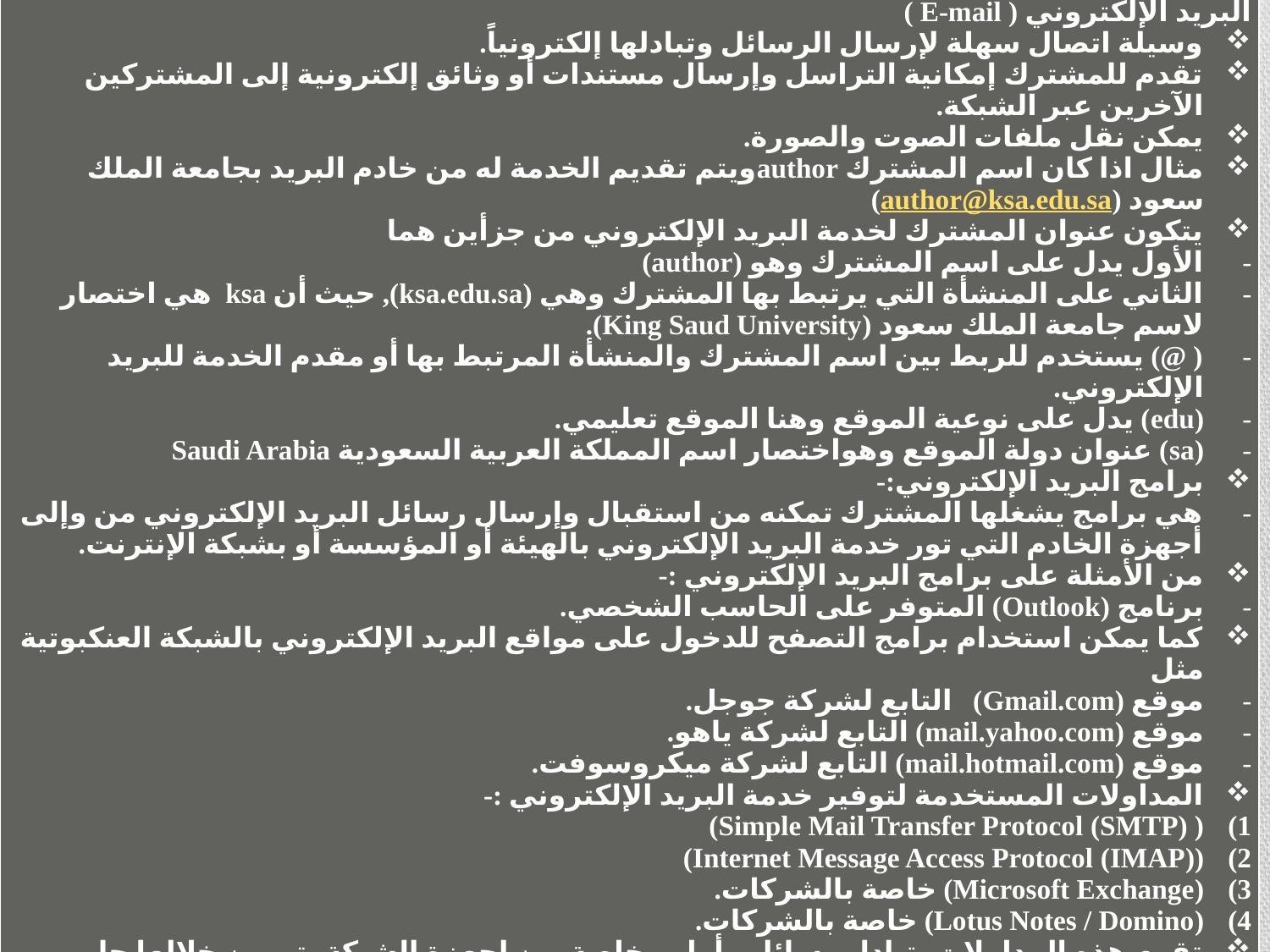

| البريد الإلكتروني ( E-mail ) وسيلة اتصال سهلة لإرسال الرسائل وتبادلها إلكترونياً. تقدم للمشترك إمكانية التراسل وإرسال مستندات أو وثائق إلكترونية إلى المشتركين الآخرين عبر الشبكة. يمكن نقل ملفات الصوت والصورة. مثال اذا كان اسم المشترك authorويتم تقديم الخدمة له من خادم البريد بجامعة الملك سعود (author@ksa.edu.sa) يتكون عنوان المشترك لخدمة البريد الإلكتروني من جزأين هما الأول يدل على اسم المشترك وهو (author) الثاني على المنشأة التي يرتبط بها المشترك وهي (ksa.edu.sa), حيث أن ksa هي اختصار لاسم جامعة الملك سعود (King Saud University). ( @) يستخدم للربط بين اسم المشترك والمنشأة المرتبط بها أو مقدم الخدمة للبريد الإلكتروني. (edu) يدل على نوعية الموقع وهنا الموقع تعليمي. (sa) عنوان دولة الموقع وهواختصار اسم المملكة العربية السعودية Saudi Arabia برامج البريد الإلكتروني:- هي برامج يشغلها المشترك تمكنه من استقبال وإرسال رسائل البريد الإلكتروني من وإلى أجهزة الخادم التي تور خدمة البريد الإلكتروني بالهيئة أو المؤسسة أو بشبكة الإنترنت. من الأمثلة على برامج البريد الإلكتروني :- برنامج (Outlook) المتوفر على الحاسب الشخصي. كما يمكن استخدام برامج التصفح للدخول على مواقع البريد الإلكتروني بالشبكة العنكبوتية مثل موقع (Gmail.com) التابع لشركة جوجل. موقع (mail.yahoo.com) التابع لشركة ياهو. موقع (mail.hotmail.com) التابع لشركة ميكروسوفت. المداولات المستخدمة لتوفير خدمة البريد الإلكتروني :- ( (SMTP) Simple Mail Transfer Protocol) ((IMAP) Internet Message Access Protocol) (Microsoft Exchange) خاصة بالشركات. (Lotus Notes / Domino) خاصة بالشركات. تقوم هذه المداولات بتبادل رسائل وأوامر خاصة بين اجهزة الشبكة يتم من خلالها جلب وإرسال مظاريف رسائل البريد الإلكتروني بين جهاز خادم البريد إلى جهاز المشترك بالبريد الإلكتروني. |
| --- |